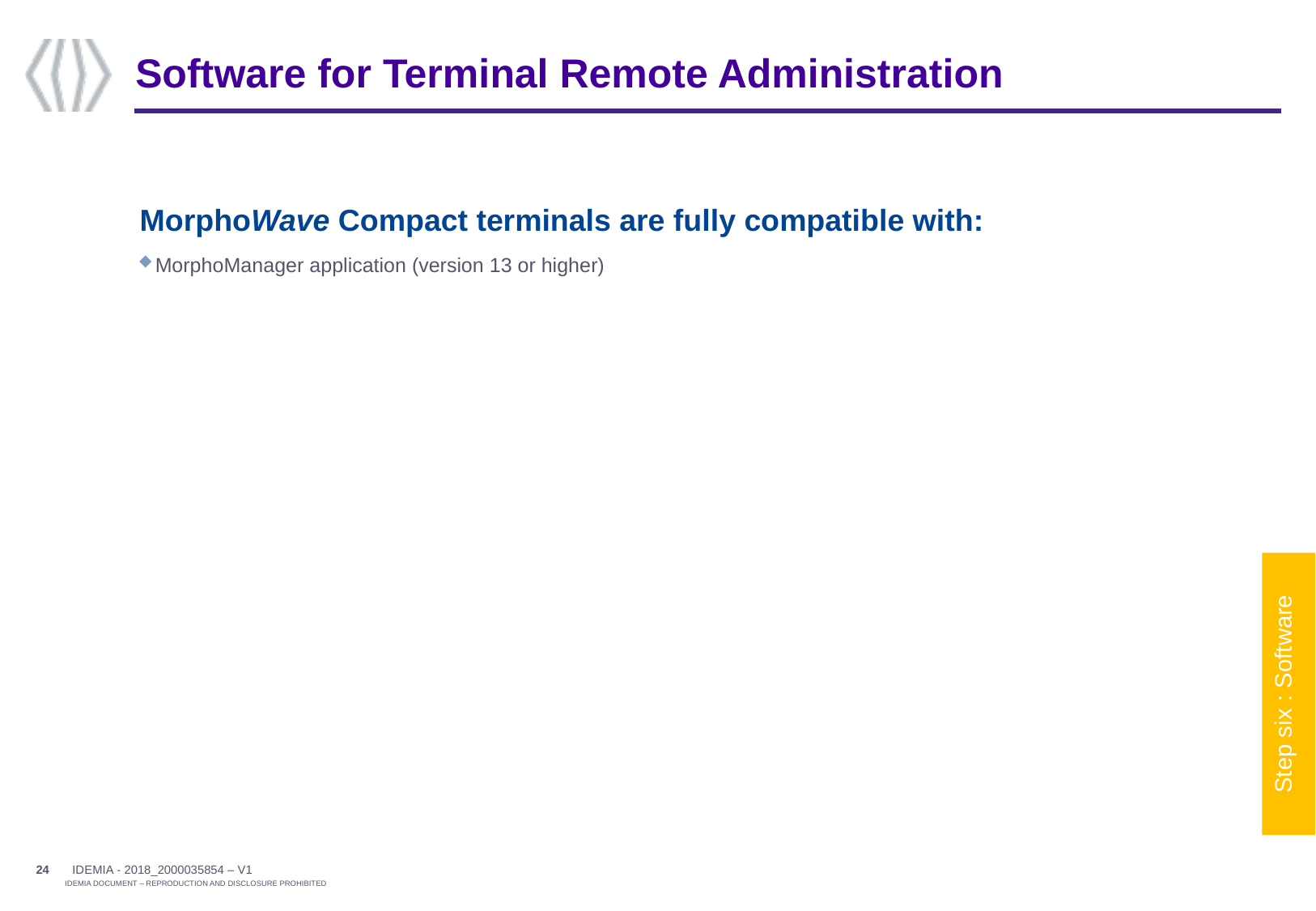

# Software for Terminal Remote Administration
MorphoWave Compact terminals are fully compatible with:
MorphoManager application (version 13 or higher)
Step six : Software
IDEMIA - 2018_2000035854 – V1
24